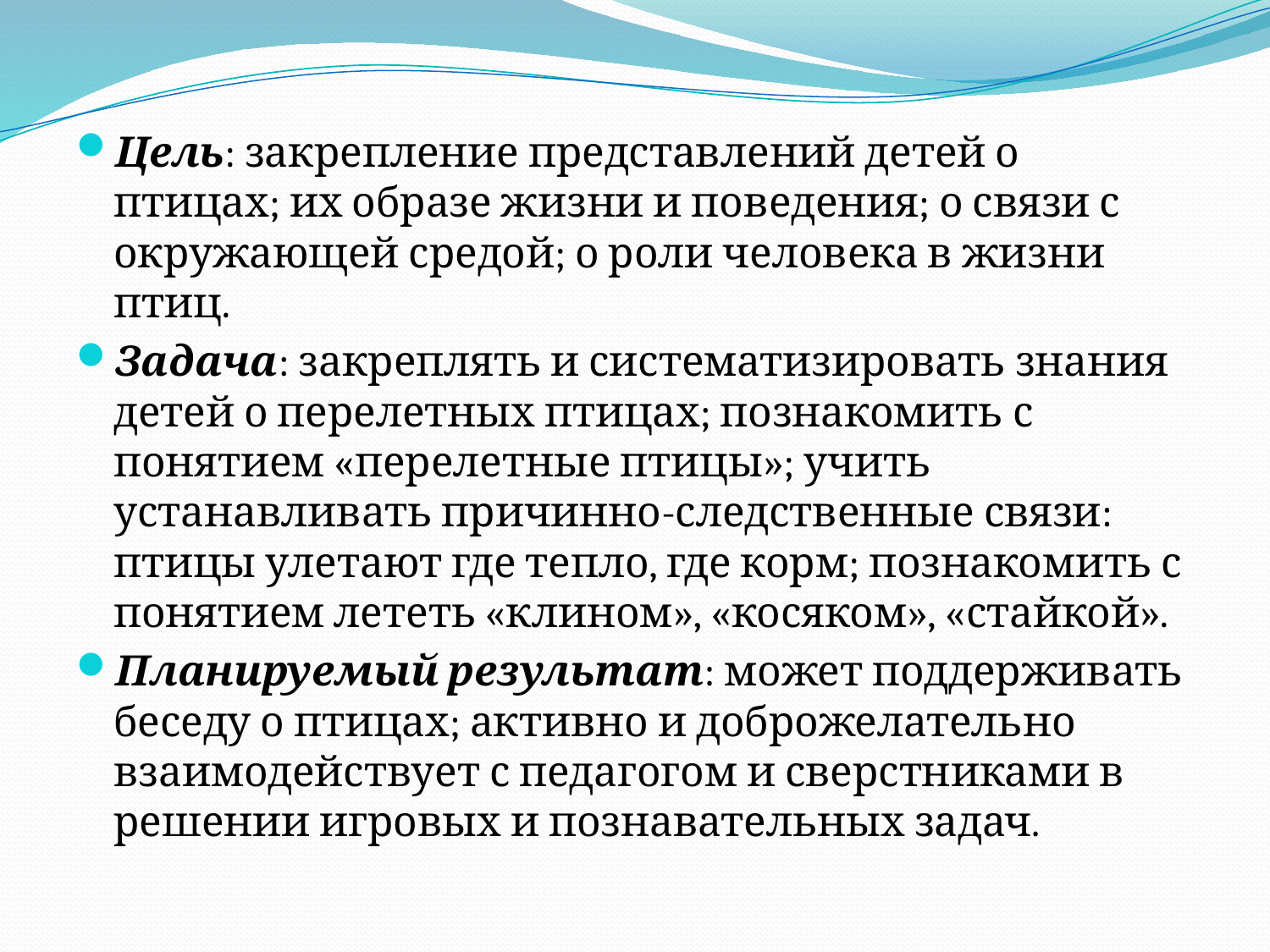

Цель: закрепление представлений детей о птицах; их образе жизни и поведения; о связи с окружающей средой; о роли человека в жизни птиц.
Задача: закреплять и систематизировать знания детей о перелетных птицах; познакомить с понятием «перелетные птицы»; учить устанавливать причинно-следственные связи: птицы улетают где тепло, где корм; познакомить с понятием лететь «клином», «косяком», «стайкой».
Планируемый результат: может поддерживать беседу о птицах; активно и доброжелательно взаимодействует с педагогом и сверстниками в решении игровых и познавательных задач.